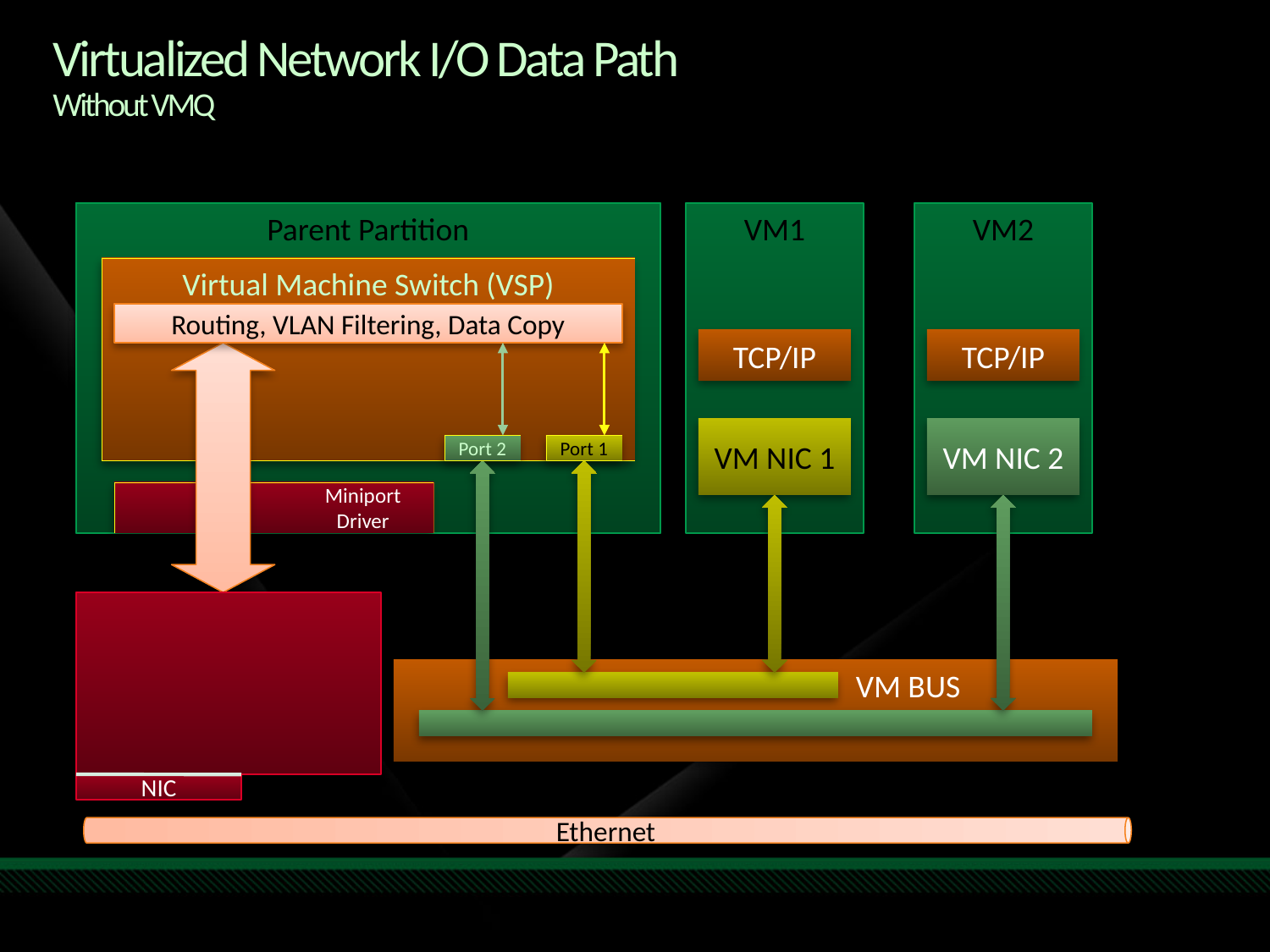

# Virtualized Network I/O Data Path Without VMQ
Parent Partition
Parent Partition
VM1
VM2
Virtual Machine Switch
Virtual Machine Switch (VSP)
Routing, VLAN Filtering, Data Copy
Ethernet
TCP/IP
TCP/IP
Routing
VLAN filtering
Data Copy

Port 2
Port 1
VM NIC 1
VM NIC 2
Port 2
Port 1

Miniport
Driver
Miniport
Driver

VM BUS

NIC